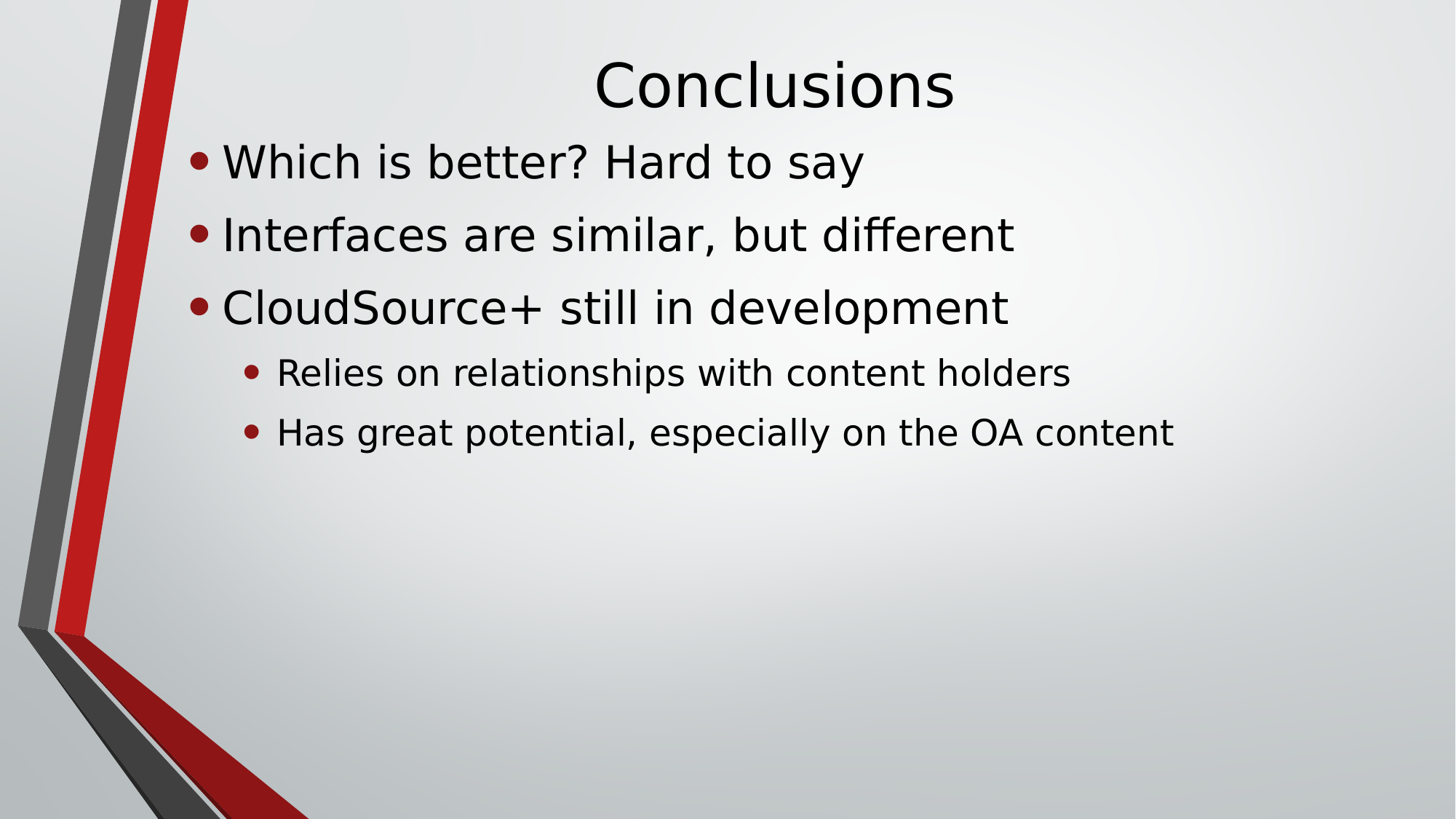

# Conclusions
Which is better? Hard to say
Interfaces are similar, but different
CloudSource+ still in development
Relies on relationships with content holders
Has great potential, especially on the OA content